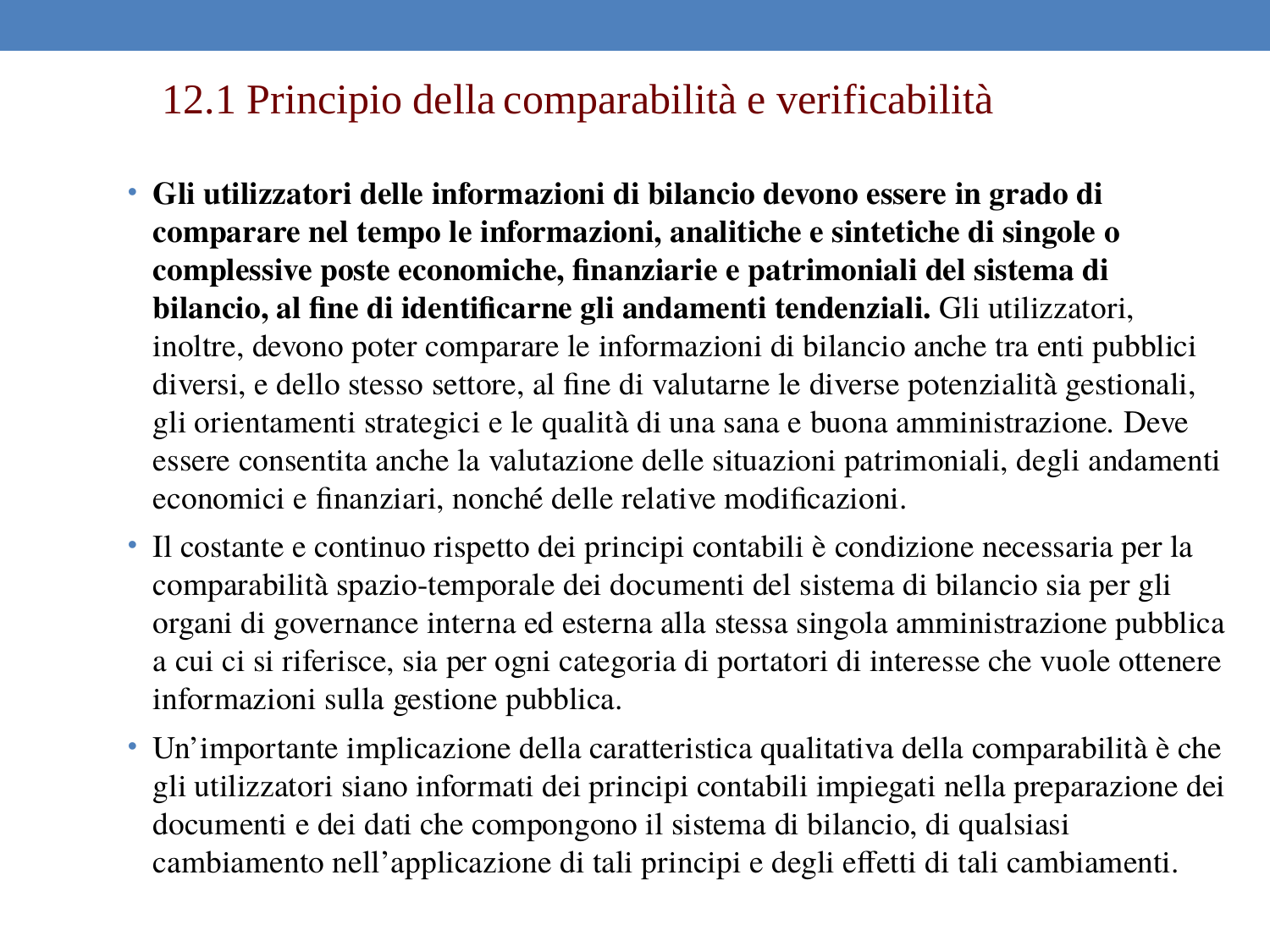

12.1 Principio della comparabilità e verificabilità

Gli utilizzatori delle informazioni di bilancio devono essere in grado di comparare nel tempo le informazioni, analitiche e sintetiche di singole o complessive poste economiche, finanziarie e patrimoniali del sistema di bilancio, al fine di identificarne gli andamenti tendenziali. Gli utilizzatori, inoltre, devono poter comparare le informazioni di bilancio anche tra enti pubblici diversi, e dello stesso settore, al fine di valutarne le diverse potenzialità̀ gestionali, gli orientamenti strategici e le qualità̀ di una sana e buona amministrazione. Deve essere consentita anche la valutazione delle situazioni patrimoniali, degli andamenti economici e finanziari, nonché́ delle relative modificazioni.
Il costante e continuo rispetto dei principi contabili è condizione necessaria per la comparabilità̀ spazio-temporale dei documenti del sistema di bilancio sia per gli organi di governance interna ed esterna alla stessa singola amministrazione pubblica a cui ci si riferisce, sia per ogni categoria di portatori di interesse che vuole ottenere informazioni sulla gestione pubblica.
Un’importante implicazione della caratteristica qualitativa della comparabilità̀ è che gli utilizzatori siano informati dei principi contabili impiegati nella preparazione dei documenti e dei dati che compongono il sistema di bilancio, di qualsiasi cambiamento nell’applicazione di tali principi e degli effetti di tali cambiamenti.